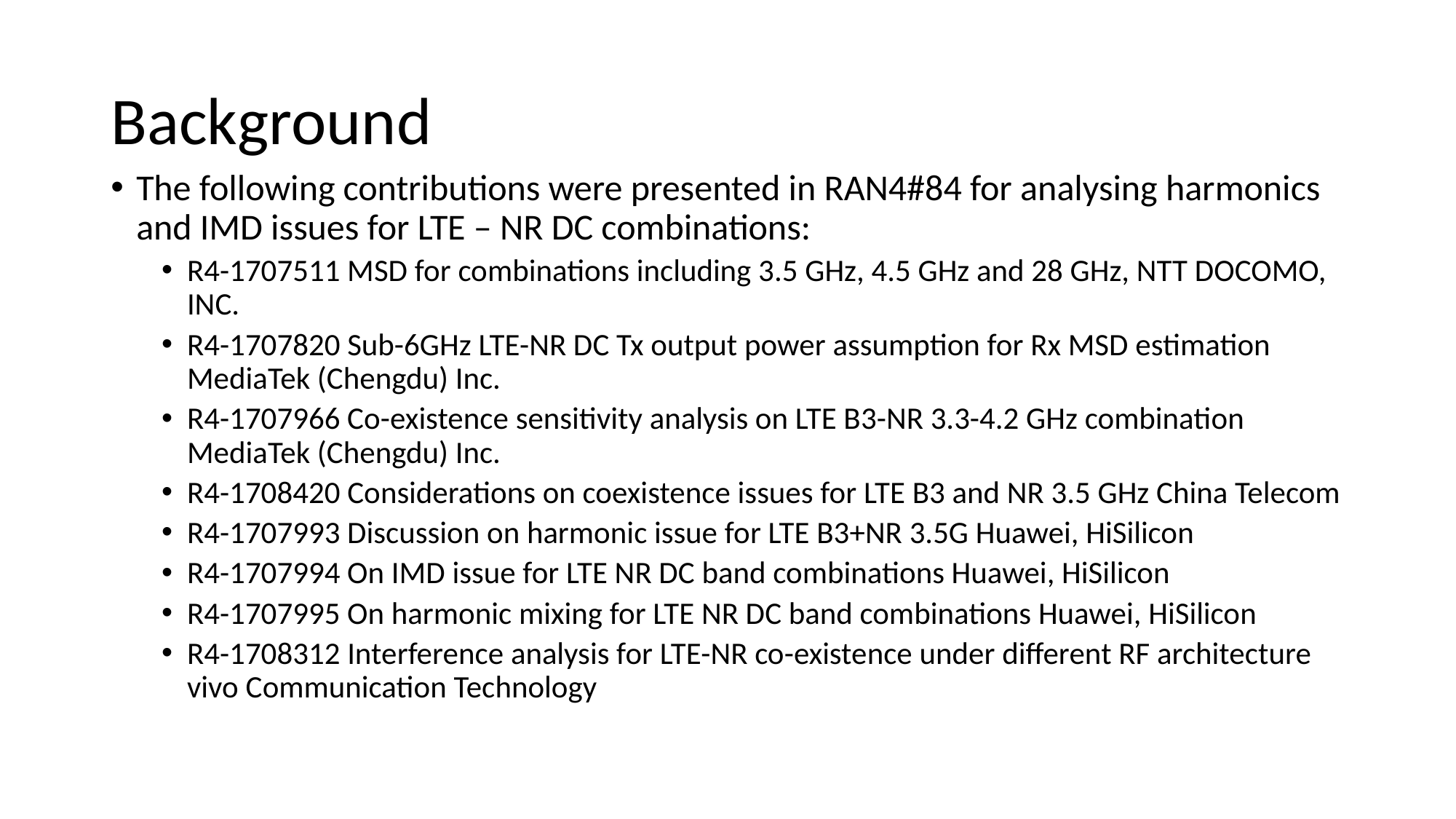

# Background
The following contributions were presented in RAN4#84 for analysing harmonics and IMD issues for LTE – NR DC combinations:
R4-1707511 MSD for combinations including 3.5 GHz, 4.5 GHz and 28 GHz, NTT DOCOMO, INC.
R4-1707820 Sub-6GHz LTE-NR DC Tx output power assumption for Rx MSD estimation MediaTek (Chengdu) Inc.
R4-1707966 Co-existence sensitivity analysis on LTE B3-NR 3.3-4.2 GHz combination MediaTek (Chengdu) Inc.
R4-1708420 Considerations on coexistence issues for LTE B3 and NR 3.5 GHz China Telecom
R4-1707993 Discussion on harmonic issue for LTE B3+NR 3.5G Huawei, HiSilicon
R4-1707994 On IMD issue for LTE NR DC band combinations Huawei, HiSilicon
R4-1707995 On harmonic mixing for LTE NR DC band combinations Huawei, HiSilicon
R4-1708312 Interference analysis for LTE-NR co-existence under different RF architecture vivo Communication Technology